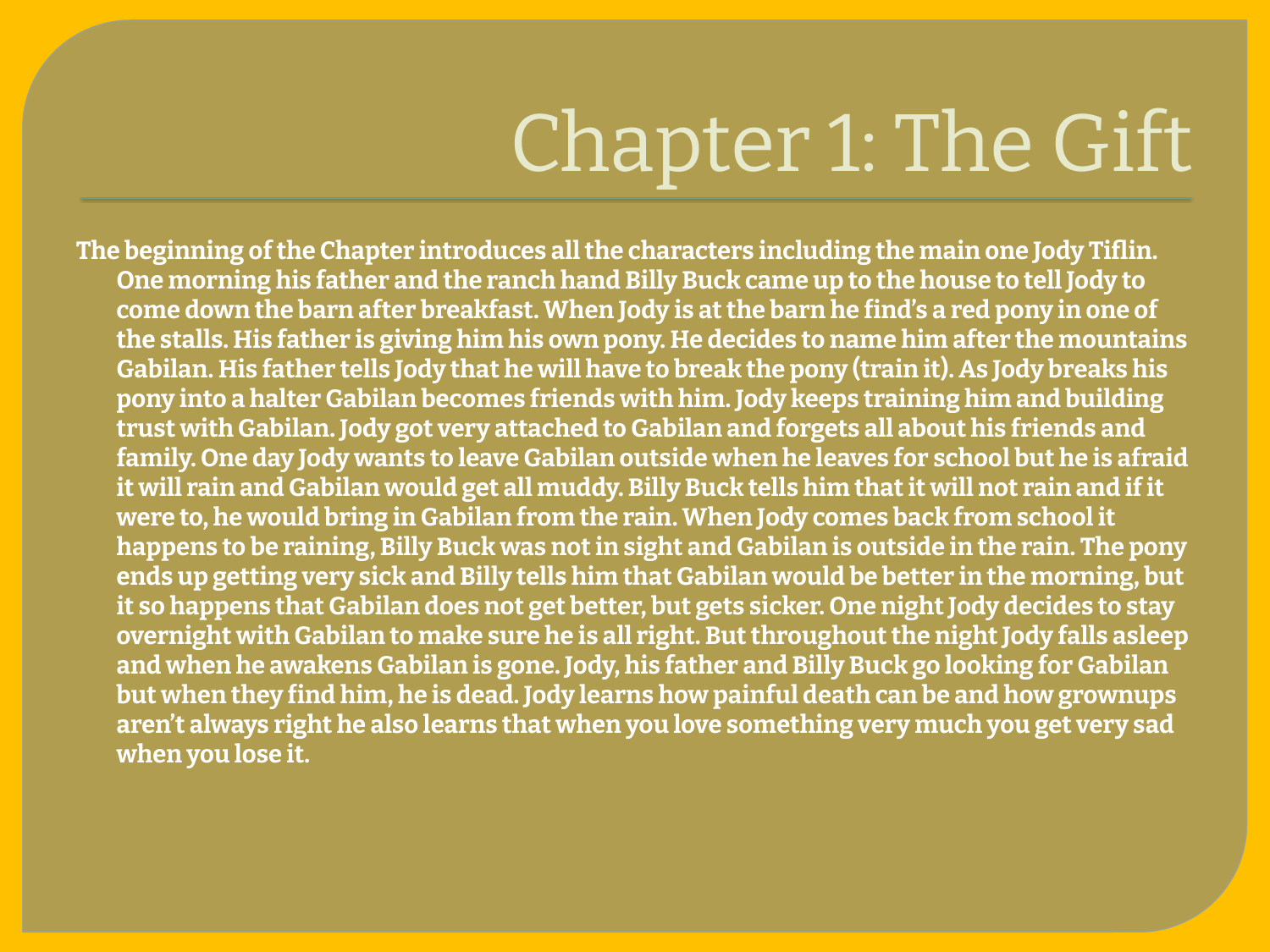

# Chapter 1: The Gift
The beginning of the Chapter introduces all the characters including the main one Jody Tiflin. One morning his father and the ranch hand Billy Buck came up to the house to tell Jody to come down the barn after breakfast. When Jody is at the barn he find’s a red pony in one of the stalls. His father is giving him his own pony. He decides to name him after the mountains Gabilan. His father tells Jody that he will have to break the pony (train it). As Jody breaks his pony into a halter Gabilan becomes friends with him. Jody keeps training him and building trust with Gabilan. Jody got very attached to Gabilan and forgets all about his friends and family. One day Jody wants to leave Gabilan outside when he leaves for school but he is afraid it will rain and Gabilan would get all muddy. Billy Buck tells him that it will not rain and if it were to, he would bring in Gabilan from the rain. When Jody comes back from school it happens to be raining, Billy Buck was not in sight and Gabilan is outside in the rain. The pony ends up getting very sick and Billy tells him that Gabilan would be better in the morning, but it so happens that Gabilan does not get better, but gets sicker. One night Jody decides to stay overnight with Gabilan to make sure he is all right. But throughout the night Jody falls asleep and when he awakens Gabilan is gone. Jody, his father and Billy Buck go looking for Gabilan but when they find him, he is dead. Jody learns how painful death can be and how grownups aren’t always right he also learns that when you love something very much you get very sad when you lose it.